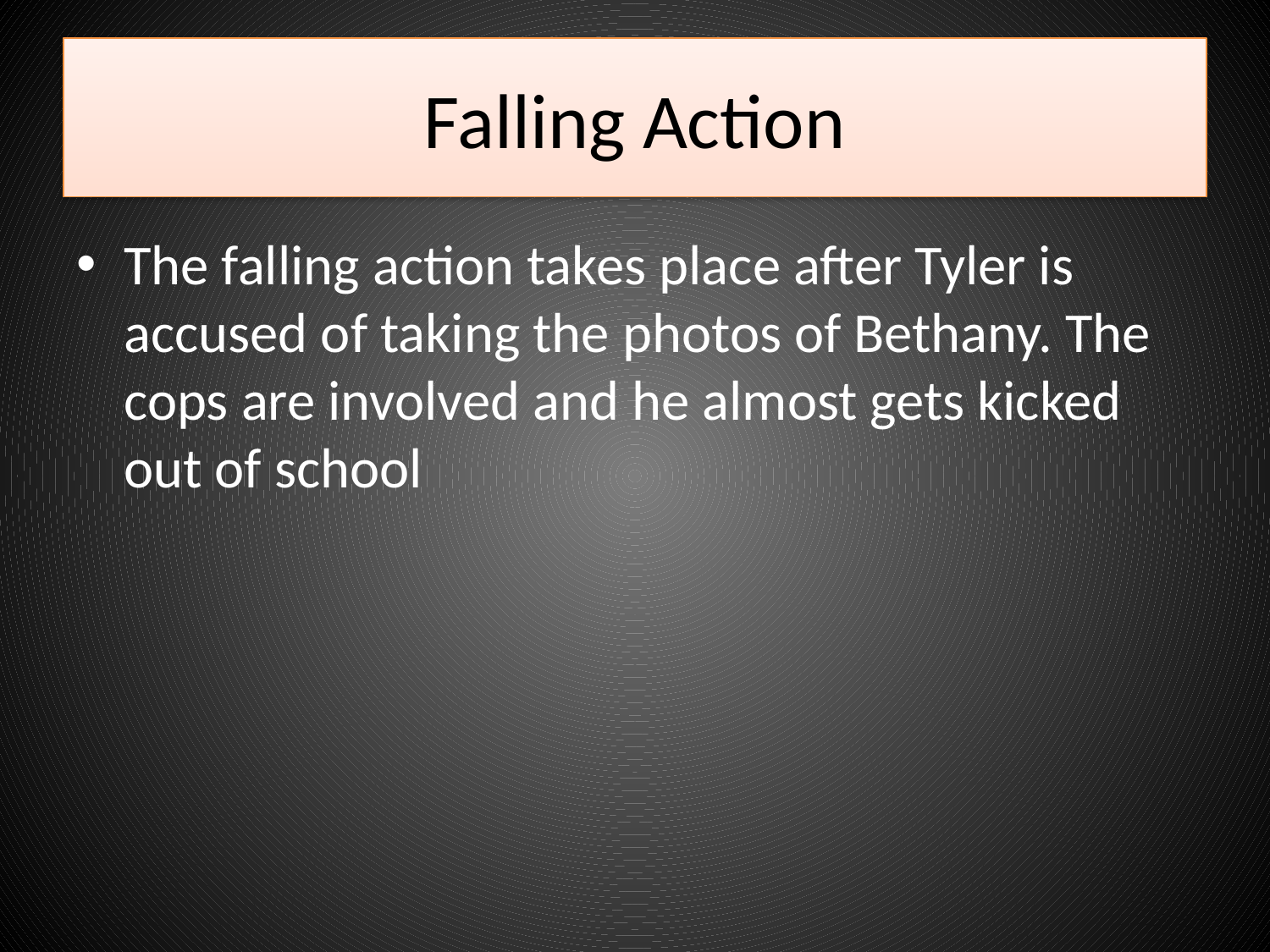

# Falling Action
The falling action takes place after Tyler is accused of taking the photos of Bethany. The cops are involved and he almost gets kicked out of school